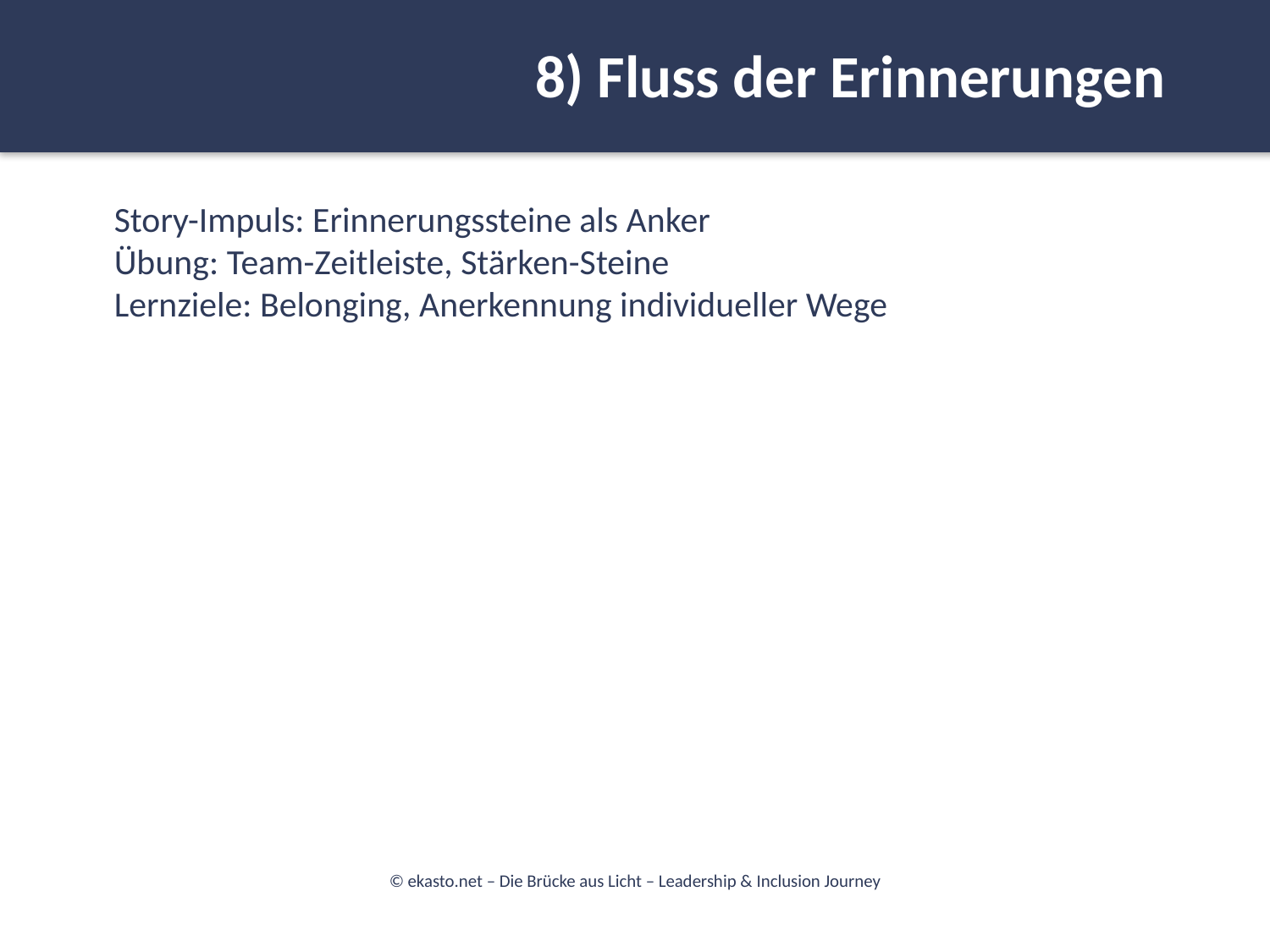

8) Fluss der Erinnerungen
#
Story-Impuls: Erinnerungssteine als Anker
Übung: Team-Zeitleiste, Stärken-Steine
Lernziele: Belonging, Anerkennung individueller Wege
© ekasto.net – Die Brücke aus Licht – Leadership & Inclusion Journey